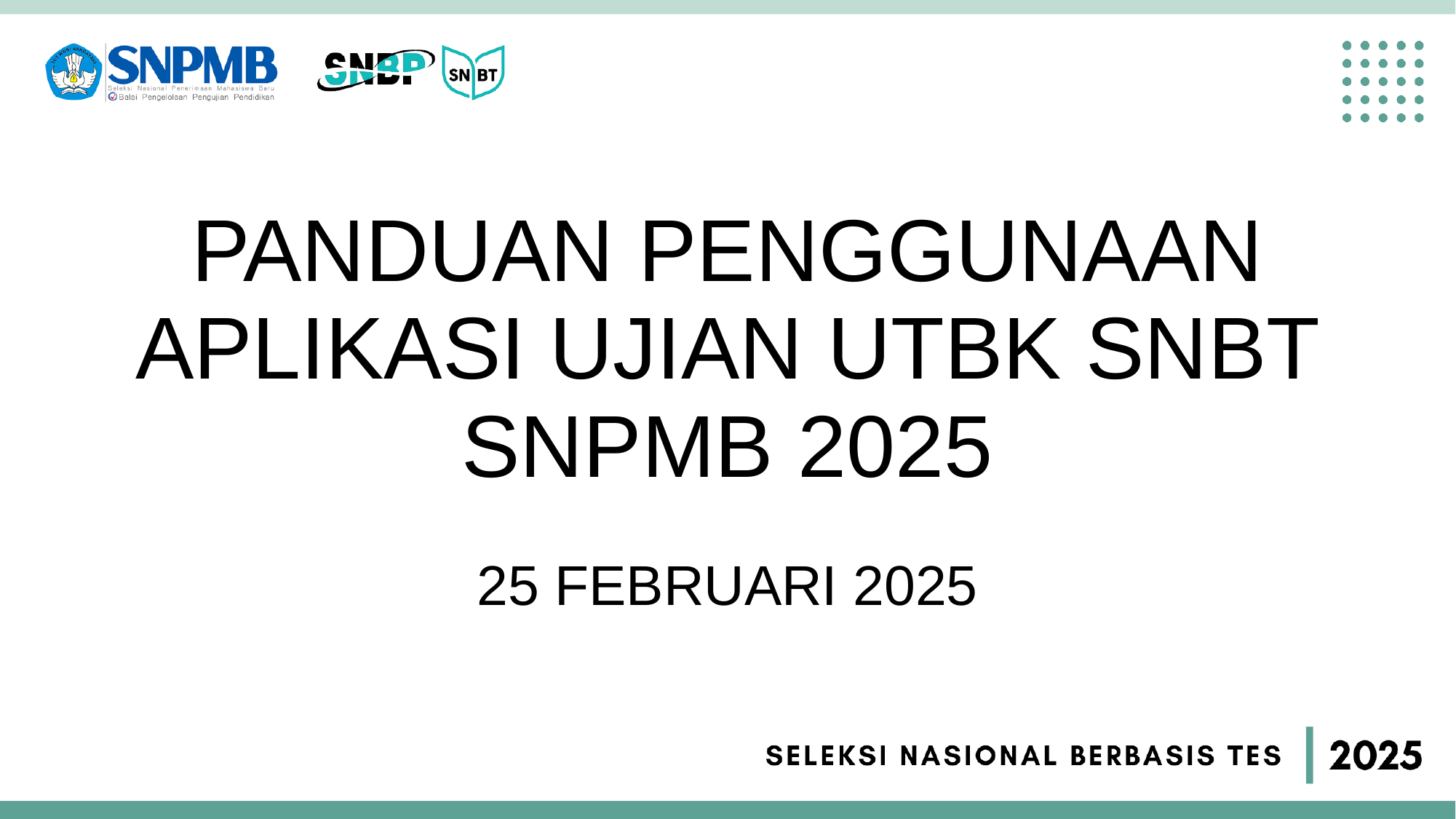

# PANDUAN PENGGUNAAN APLIKASI UJIAN UTBK SNBT SNPMB 2025
25 FEBRUARI 2025